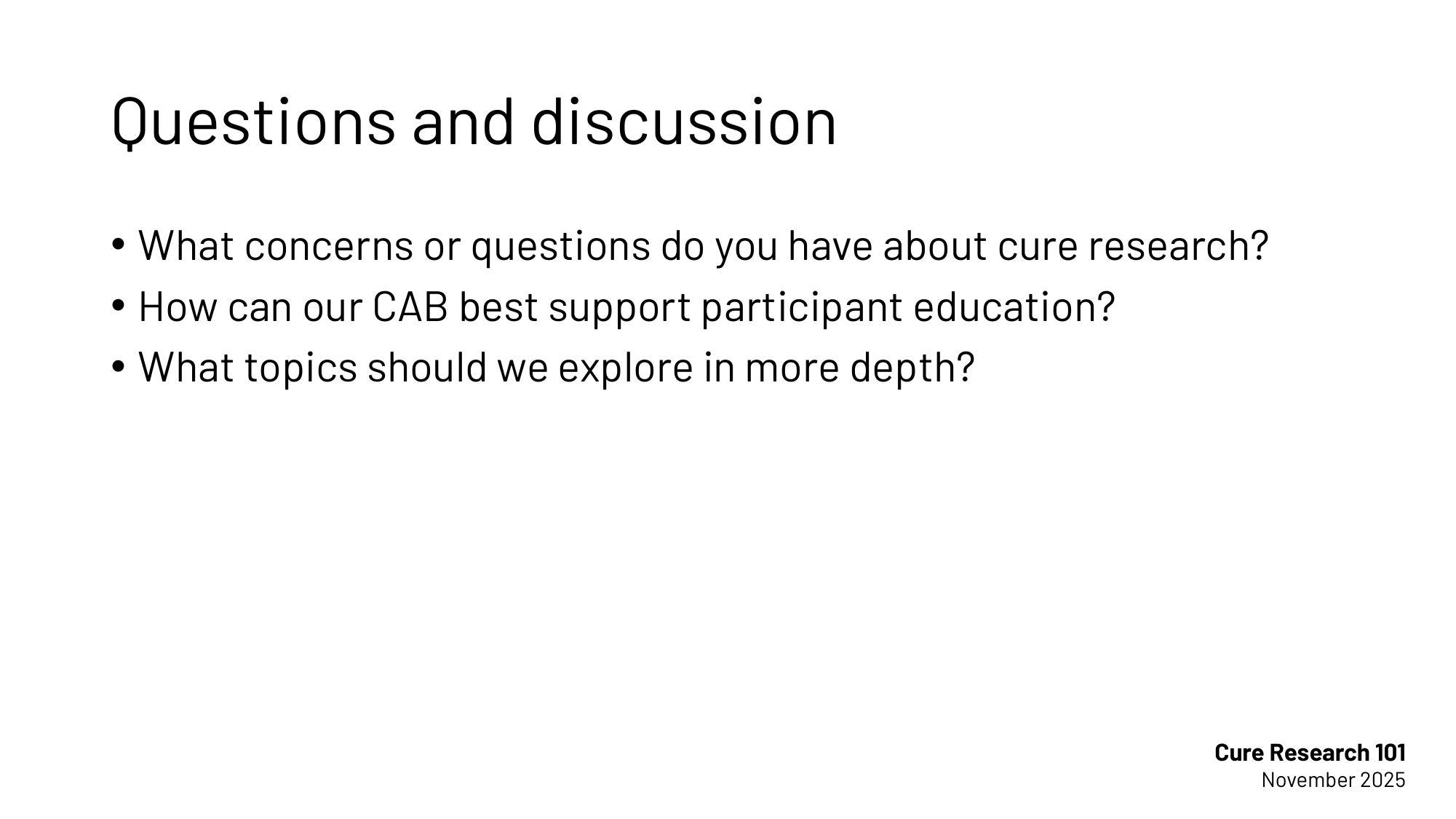

# Questions and discussion
What concerns or questions do you have about cure research?
How can our CAB best support participant education?
What topics should we explore in more depth?
Cure Research 101
November 2025